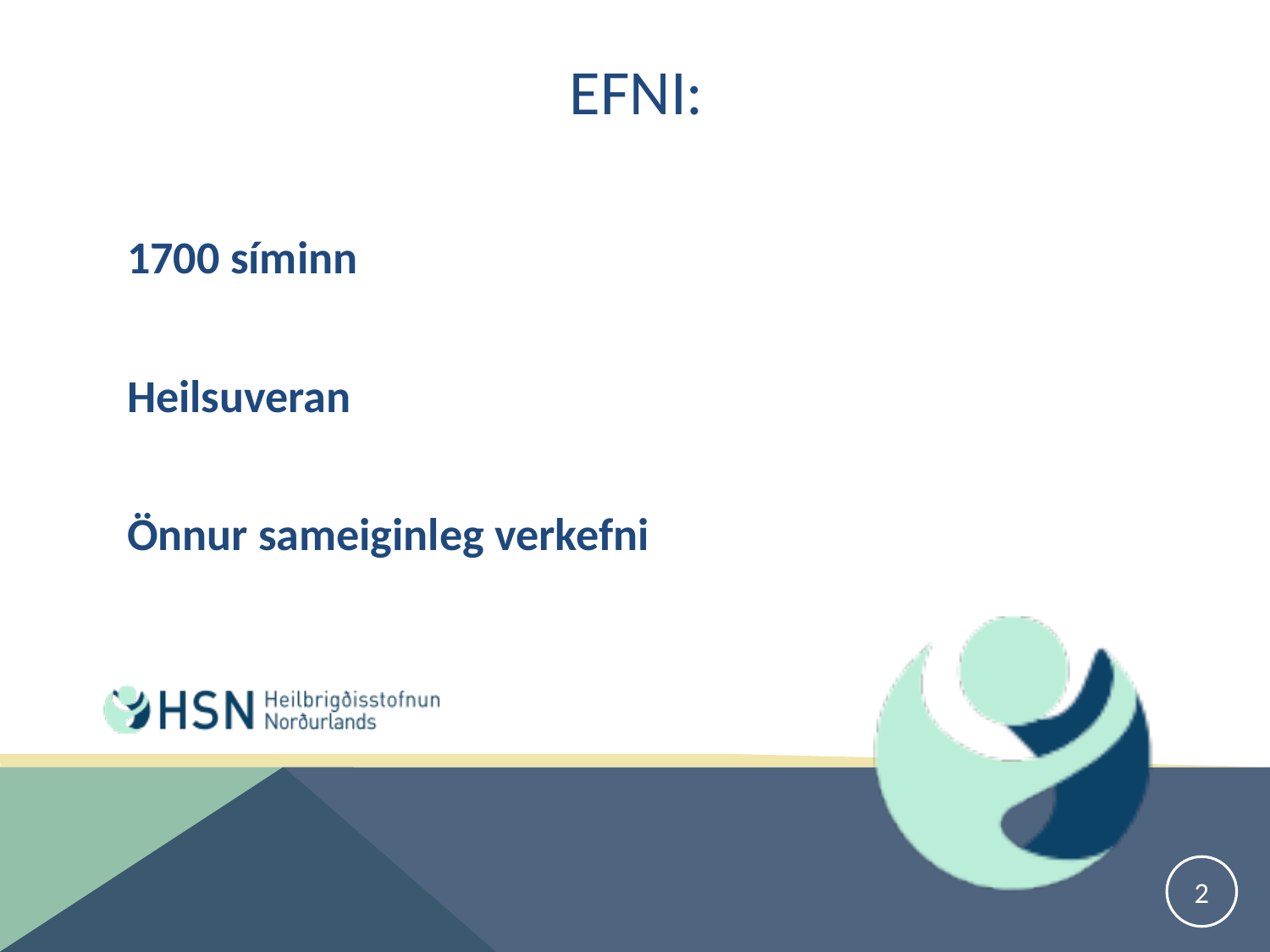

# Efni:

1700 síminn

Heilsuveran

Önnur sameiginleg verkefni
2